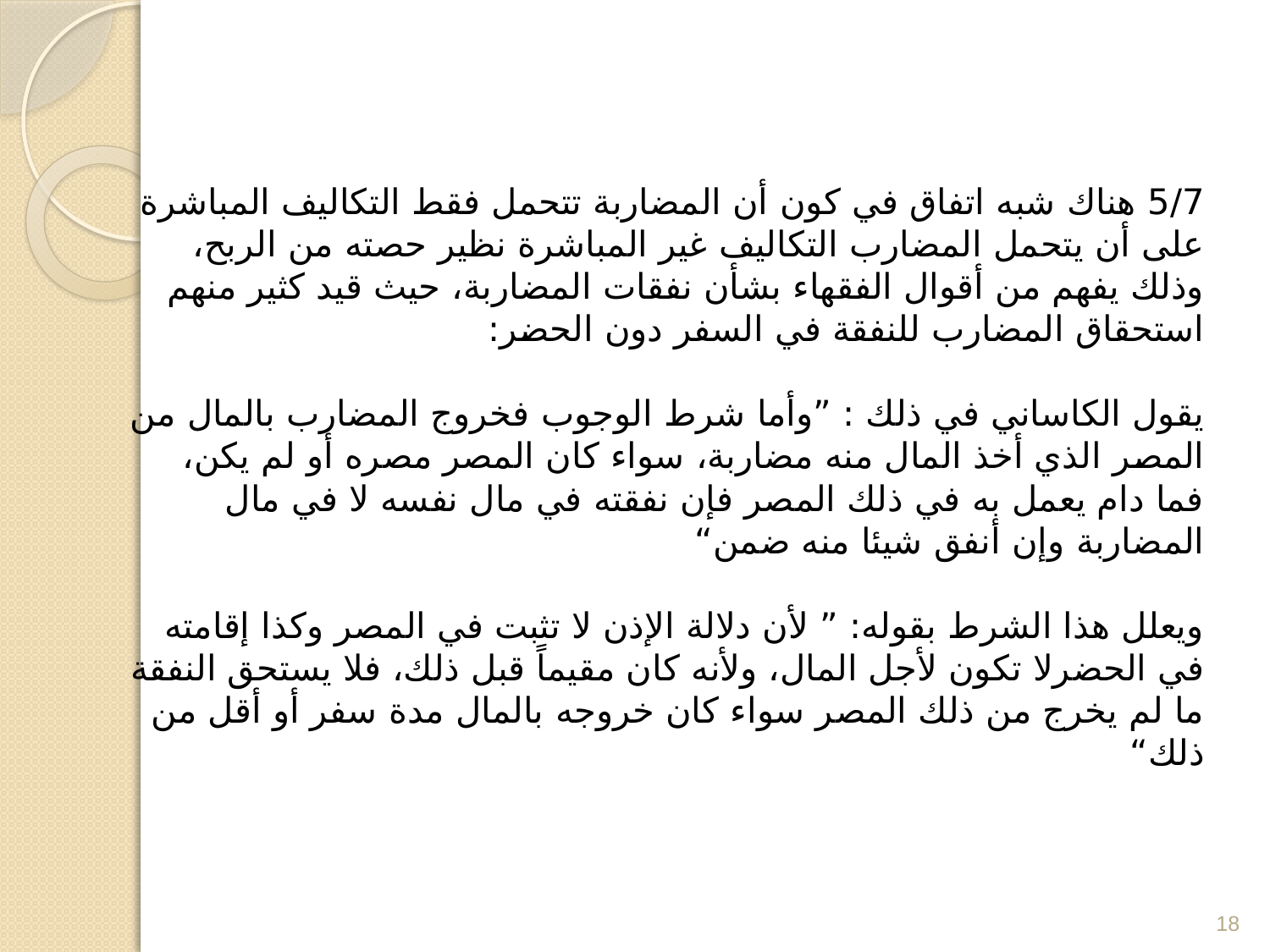

5/7 هناك شبه اتفاق في كون أن المضاربة تتحمل فقط التكاليف المباشرة على أن يتحمل المضارب التكاليف غير المباشرة نظير حصته من الربح، وذلك يفهم من أقوال الفقهاء بشأن نفقات المضاربة، حيث قيد كثير منهم استحقاق المضارب للنفقة في السفر دون الحضر:

يقول الكاساني في ذلك : ”وأما شرط الوجوب فخروج المضارب بالمال من المصر الذي أخذ المال منه مضاربة، سواء كان المصر مصره أو لم يكن، فما دام يعمل به في ذلك المصر فإن نفقته في مال نفسه لا في مال المضاربة وإن أنفق شيئا منه ضمن“

ويعلل هذا الشرط بقوله: ” لأن دلالة الإذن لا تثبت في المصر وكذا إقامته في الحضرلا تكون لأجل المال، ولأنه كان مقيماً قبل ذلك، فلا يستحق النفقة ما لم يخرج من ذلك المصر سواء كان خروجه بالمال مدة سفر أو أقل من ذلك“
18